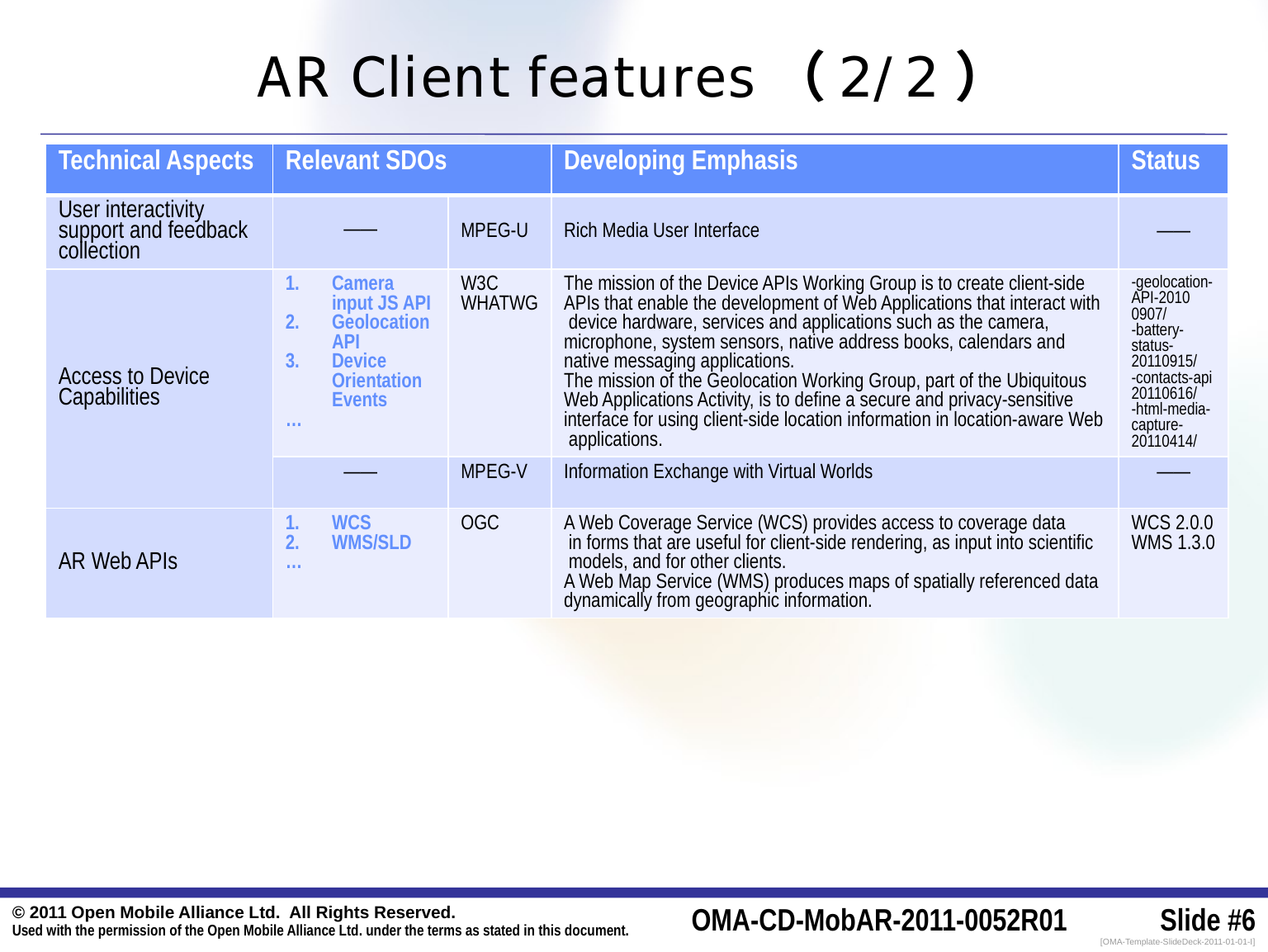

# AR Client features（2/2）
| Technical Aspects | Relevant SDOs |  | Developing Emphasis | Status |
| --- | --- | --- | --- | --- |
| User interactivity support and feedback collection | —— | MPEG-U | Rich Media User Interface | —— |
| Access to Device Capabilities | Camera input JS API Geolocation API Device Orientation Events … | W3C WHATWG | The mission of the Device APIs Working Group is to create client-side APIs that enable the development of Web Applications that interact with device hardware, services and applications such as the camera, microphone, system sensors, native address books, calendars and native messaging applications. The mission of the Geolocation Working Group, part of the Ubiquitous Web Applications Activity, is to define a secure and privacy-sensitive interface for using client-side location information in location-aware Web applications. | -geolocation- API-2010 0907/ -battery- status- 20110915/ -contacts-api 20110616/ -html-media- capture- 20110414/ |
|  | —— | MPEG-V | Information Exchange with Virtual Worlds | —— |
| AR Web APIs | WCS WMS/SLD … | OGC | A Web Coverage Service (WCS) provides access to coverage data in forms that are useful for client-side rendering, as input into scientific models, and for other clients. A Web Map Service (WMS) produces maps of spatially referenced data dynamically from geographic information. | WCS 2.0.0 WMS 1.3.0 |